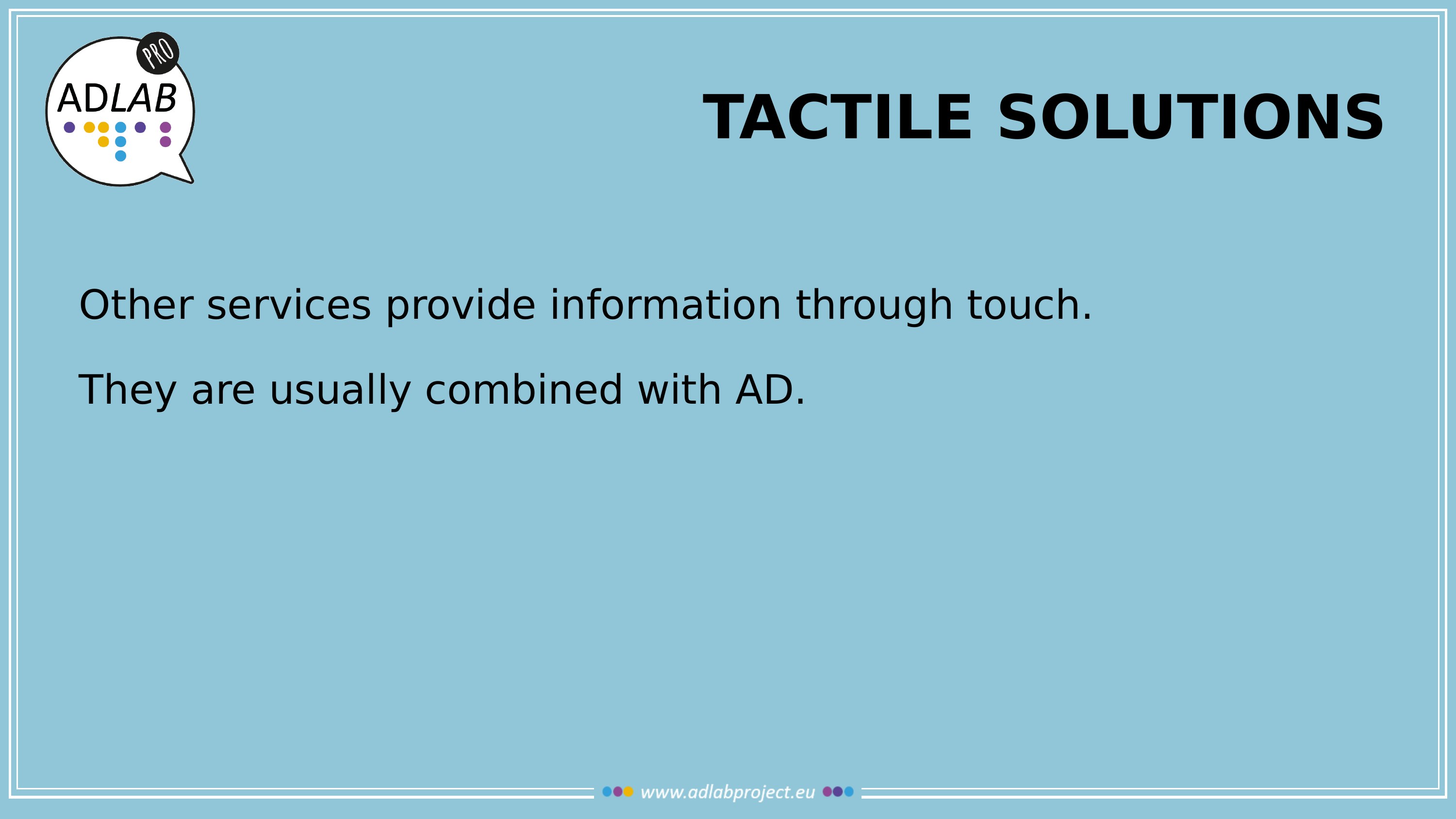

# TACTILE SOLUTIONS
Other services provide information through touch.
They are usually combined with AD.